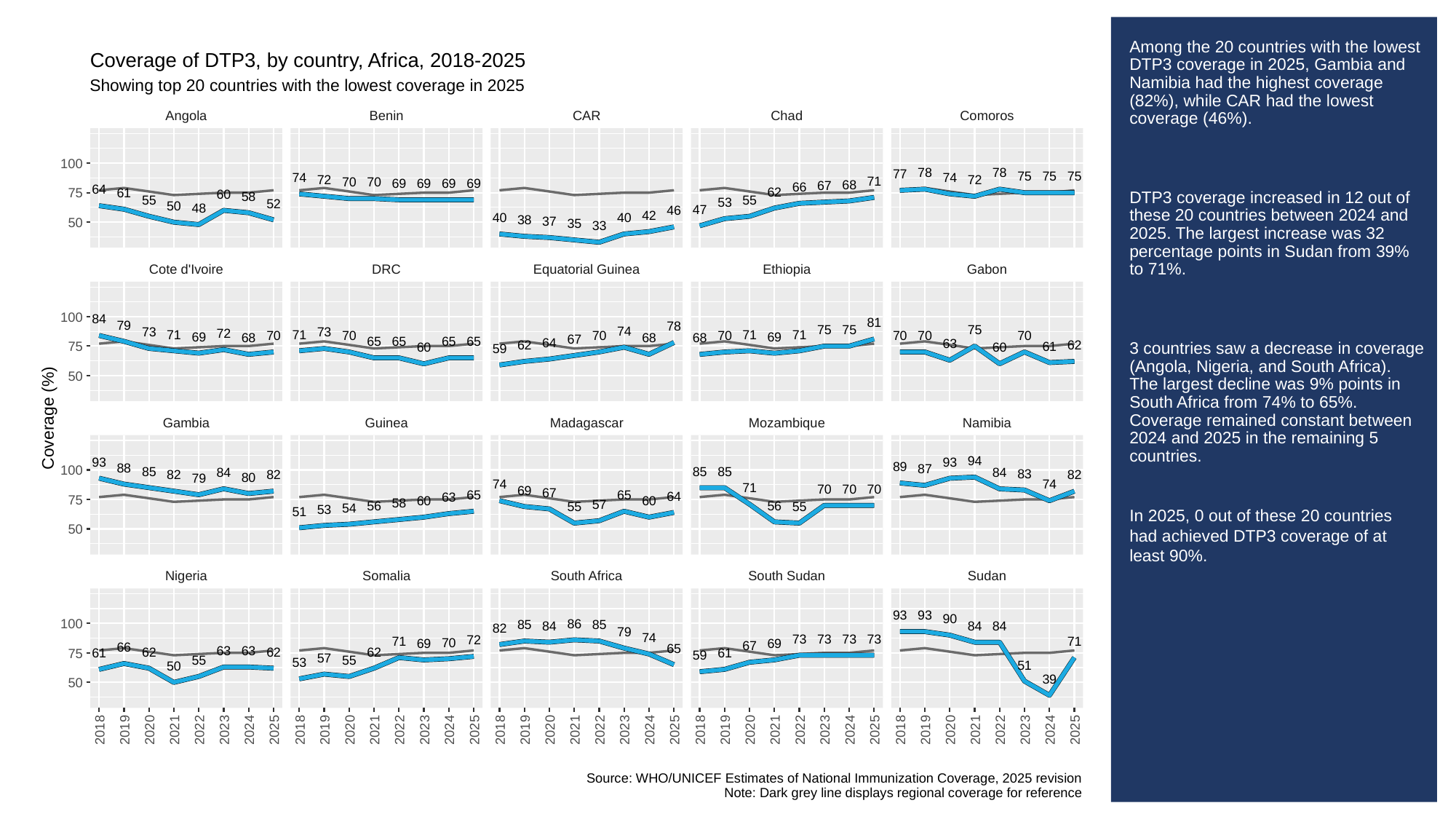

# Among the 20 countries with the lowest DTP3 coverage in 2025, Gambia and Namibia had the highest coverage (82%), while CAR had the lowest coverage (46%).

DTP3 coverage increased in 12 out of these 20 countries between 2024 and 2025. The largest increase was 32 percentage points in Sudan from 39% to 71%.

3 countries saw a decrease in coverage (Angola, Nigeria, and South Africa). The largest decline was 9% points in South Africa from 74% to 65%. Coverage remained constant between 2024 and 2025 in the remaining 5 countries.

In 2025, 0 out of these 20 countries had achieved DTP3 coverage of at least 90%.

Coverage of DTP3, by country, Africa, 2018-2025
Showing top 20 countries with the lowest coverage in 2025
Angola
Benin
CAR
Chad
Comoros

100

78
78
77
75
75
75
74
74
72
72
71
70
70

69
69
69
69
68
67
66
64
62
61
75

60

58

55
55
53

52
50
48
47
46

42
40
40
38
37
50
35
33

Cote d'Ivoire
DRC
Equatorial Guinea
Ethiopia
Gabon

100
84

81
79
78
75
75
75
74
73
73
72
71
71
71
71
70
70
70
70
70
70
70

69
69
68
68
68
67

65
65
65
65
64
63

62
62
61
75

60
60

59

50

Coverage (%)
Gambia
Guinea
Madagascar
Mozambique
Namibia

94
93
93
89
88
87
100
85
85
85
84
84
83
82
82
82

80
79

74
74
71
70
70
70

69
67

65
65
64
63
75

60
60
58
57

56
56

55
55
54
53
51

50

Nigeria
Somalia
South Africa
South Sudan
Sudan

93
93
90
86
100
85
85
84
84
84
82

79

74
73
73
73
73
72
71
71
70

69
69

67
66
65
63
63
62
62
62
61
61
75

59
57

55
55

53
51
50

39
50

2018
2019
2020
2021
2022
2023
2024
2025
2018
2019
2020
2021
2022
2023
2024
2025
2018
2019
2020
2021
2022
2023
2024
2025
2018
2019
2020
2021
2022
2023
2024
2025
2018
2019
2020
2021
2022
2023
2024
2025
Source: WHO/UNICEF Estimates of National Immunization Coverage, 2025 revision
Note: Dark grey line displays regional coverage for reference